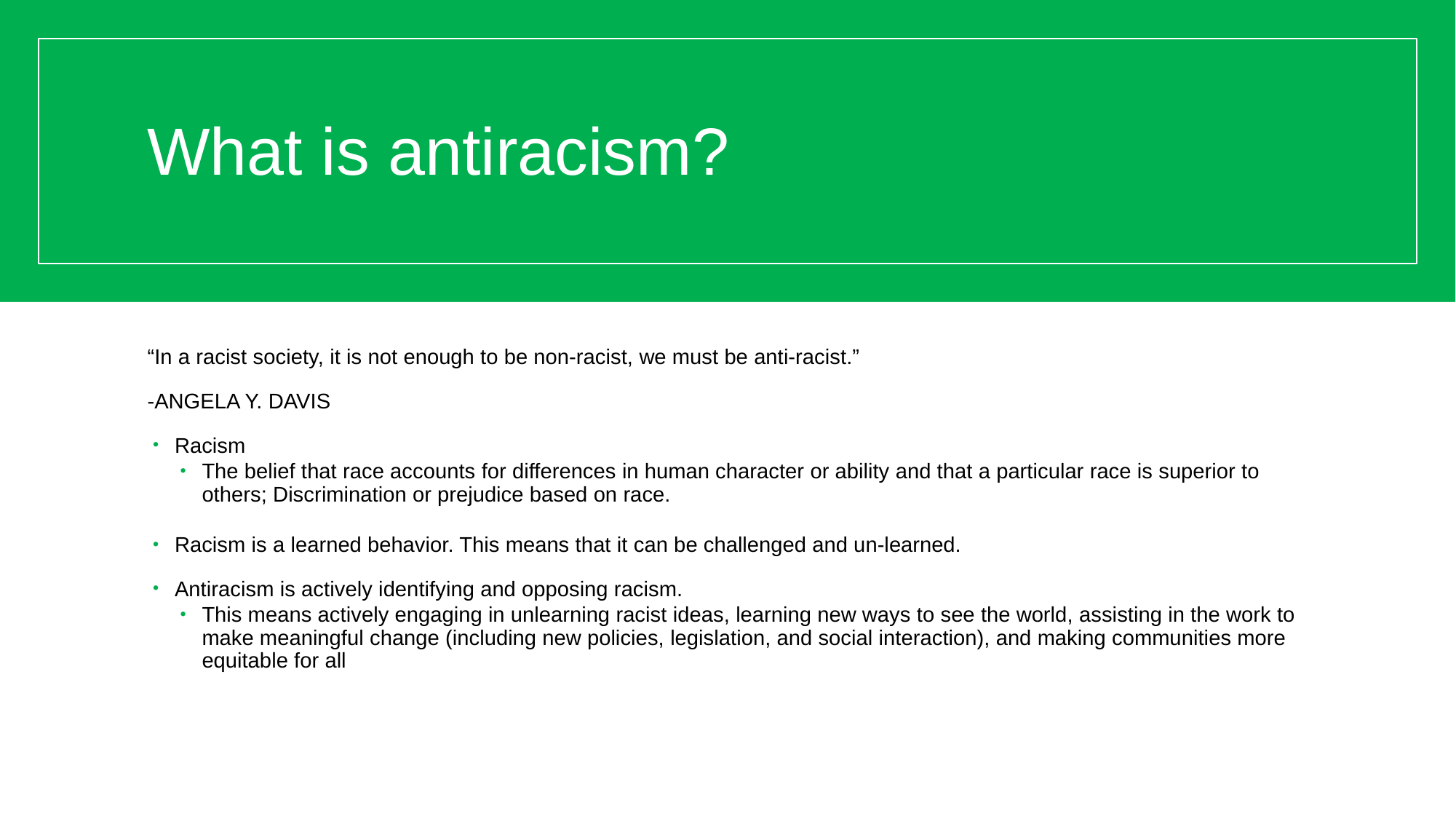

# What is antiracism?

“In a racist society, it is not enough to be non-racist, we must be anti-racist.”
-ANGELA Y. DAVIS
Racism
The belief that race accounts for differences in human character or ability and that a particular race is superior to others; Discrimination or prejudice based on race.
Racism is a learned behavior. This means that it can be challenged and un-learned.
Antiracism is actively identifying and opposing racism.
This means actively engaging in unlearning racist ideas, learning new ways to see the world, assisting in the work to make meaningful change (including new policies, legislation, and social interaction), and making communities more equitable for all